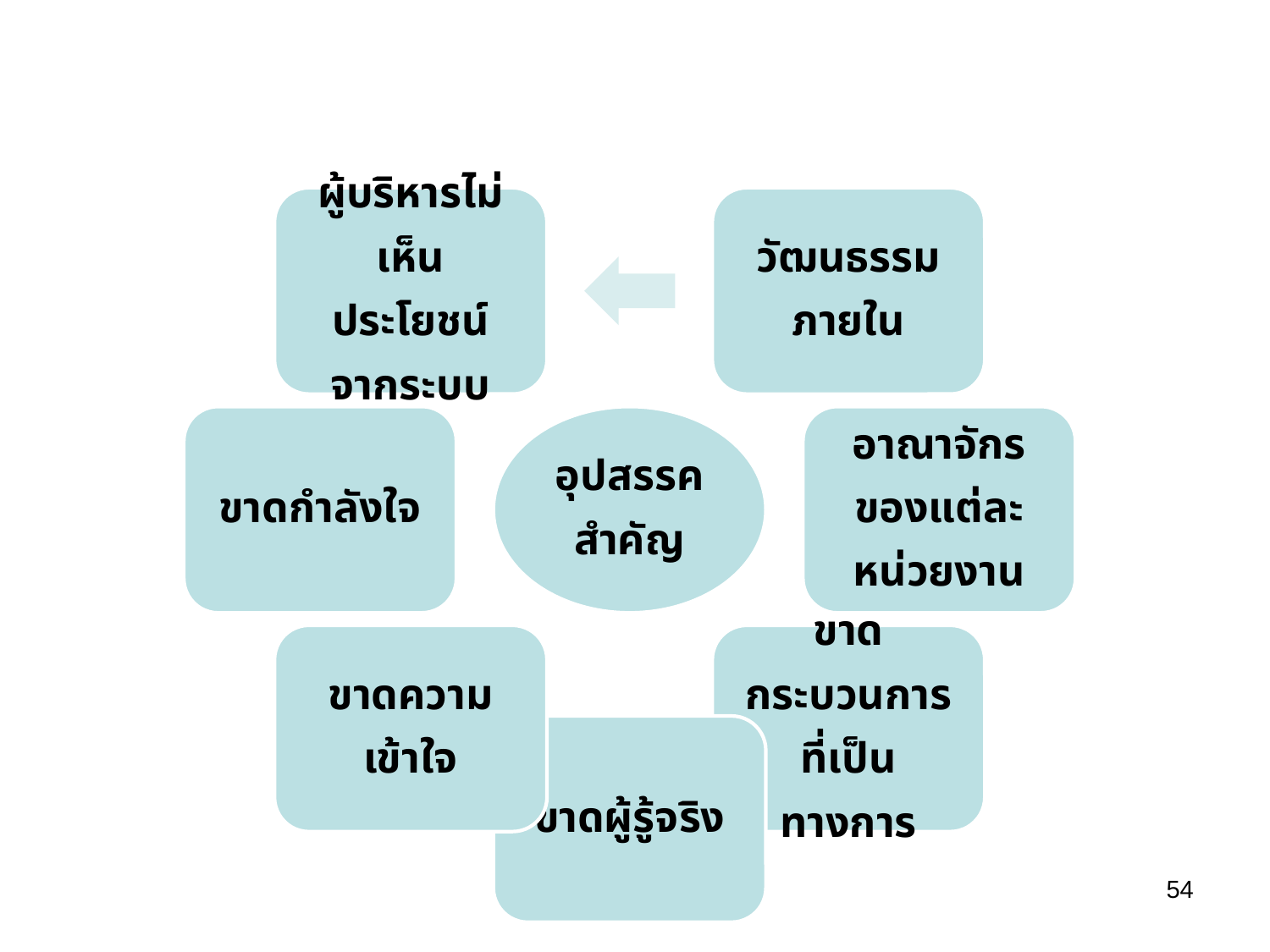

อุปสรรคสำคัญ
อาณาจักรของแต่ละหน่วยงาน
ขาดกำลังใจ
54